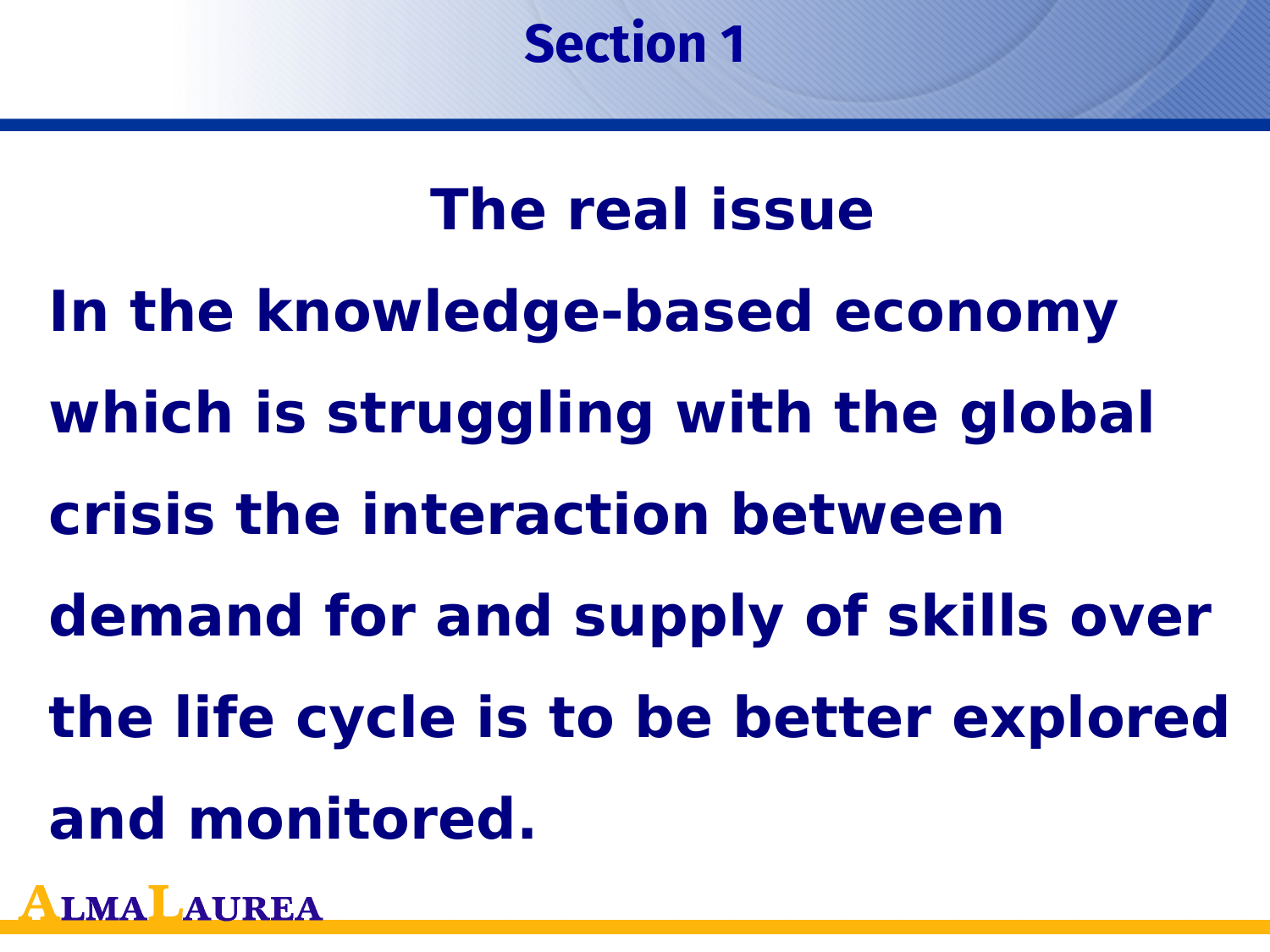

# Section 1
The real issue
In the knowledge-based economy which is struggling with the global crisis the interaction between demand for and supply of skills over the life cycle is to be better explored and monitored.